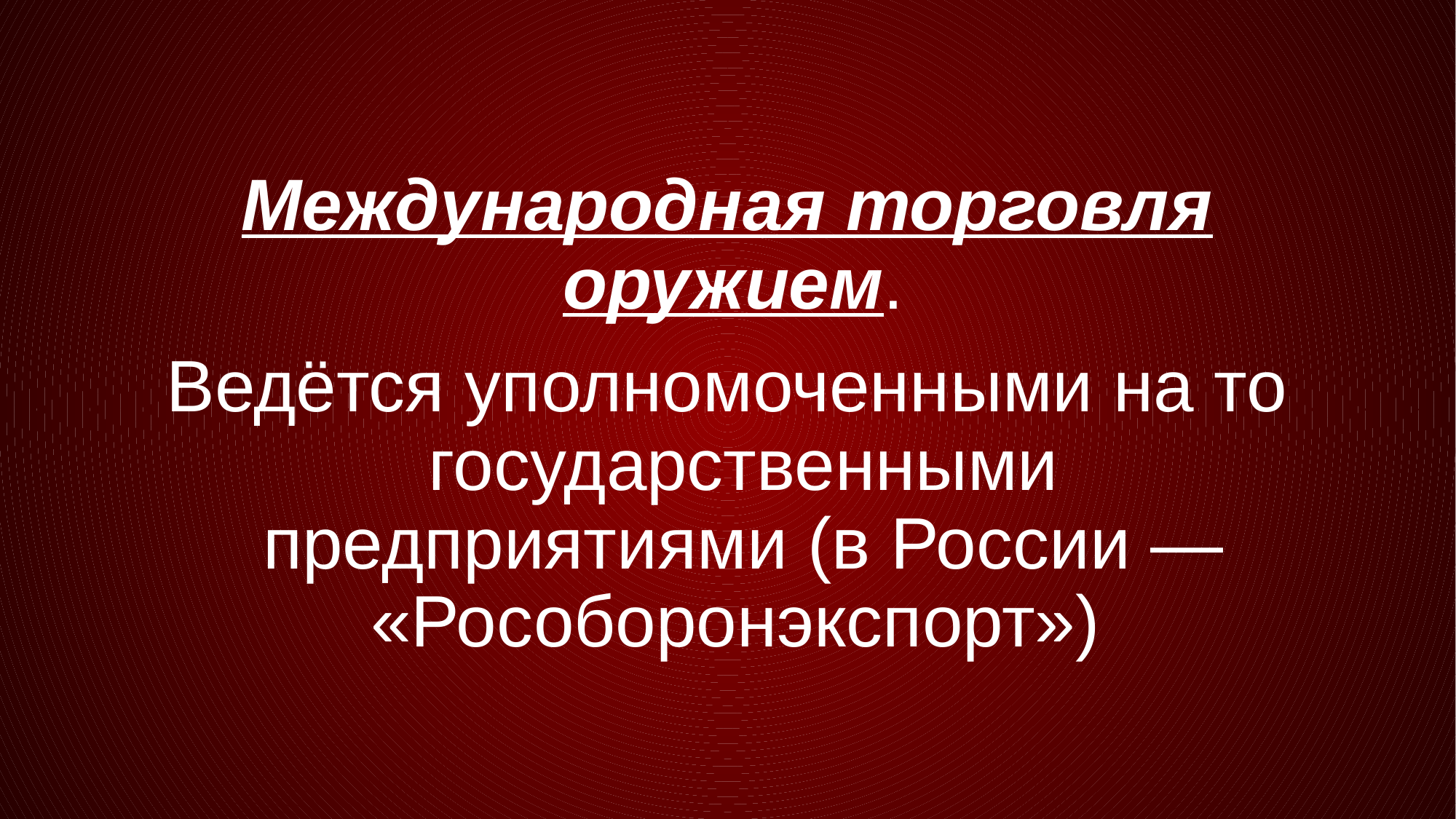

Международная торговля оружием.
Ведётся уполномоченными на то государственными предприятиями (в России — «Рособоронэкспорт»)